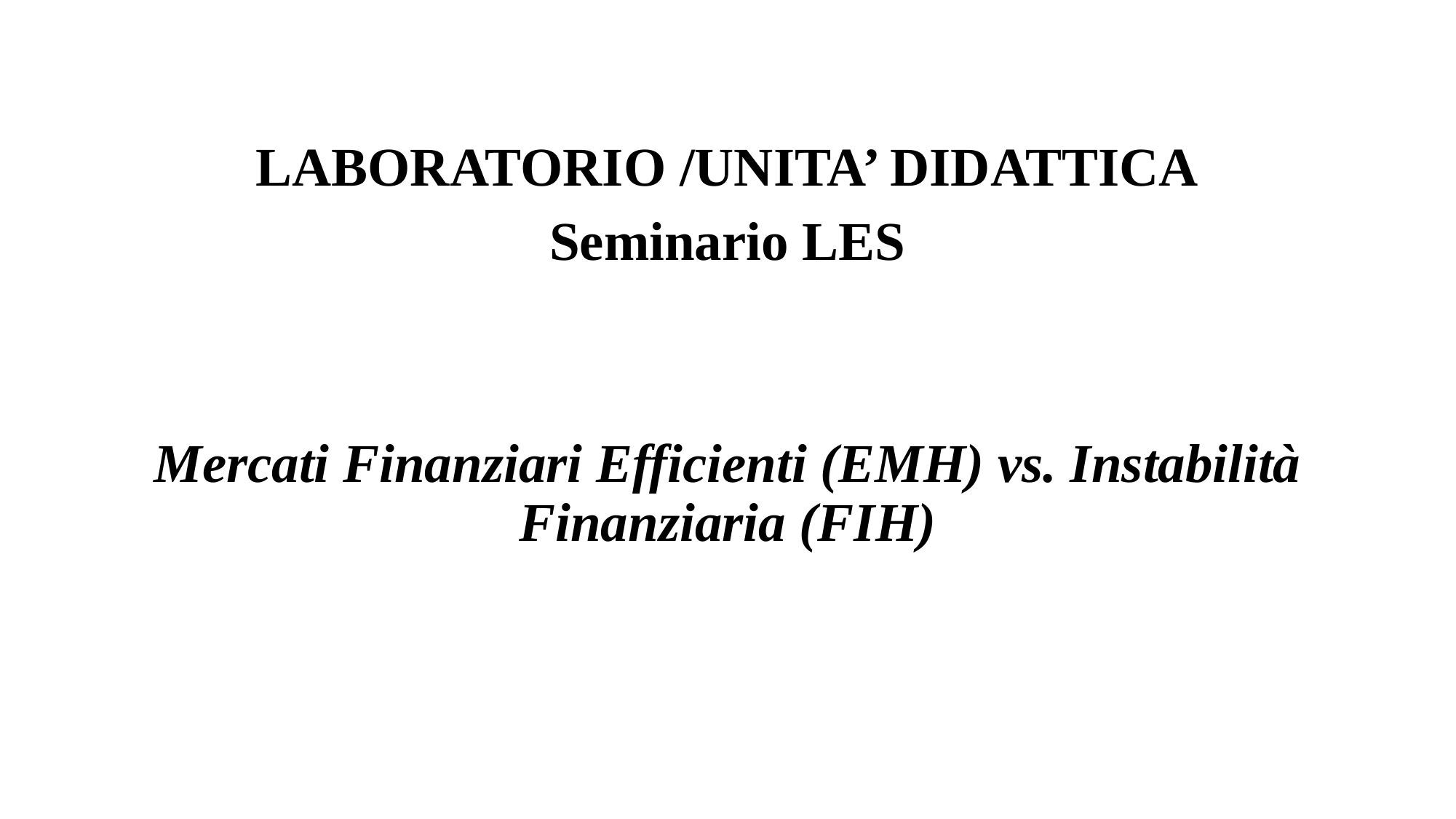

LABORATORIO /UNITA’ DIDATTICA
Seminario LES

Mercati Finanziari Efficienti (EMH) vs. Instabilità Finanziaria (FIH)